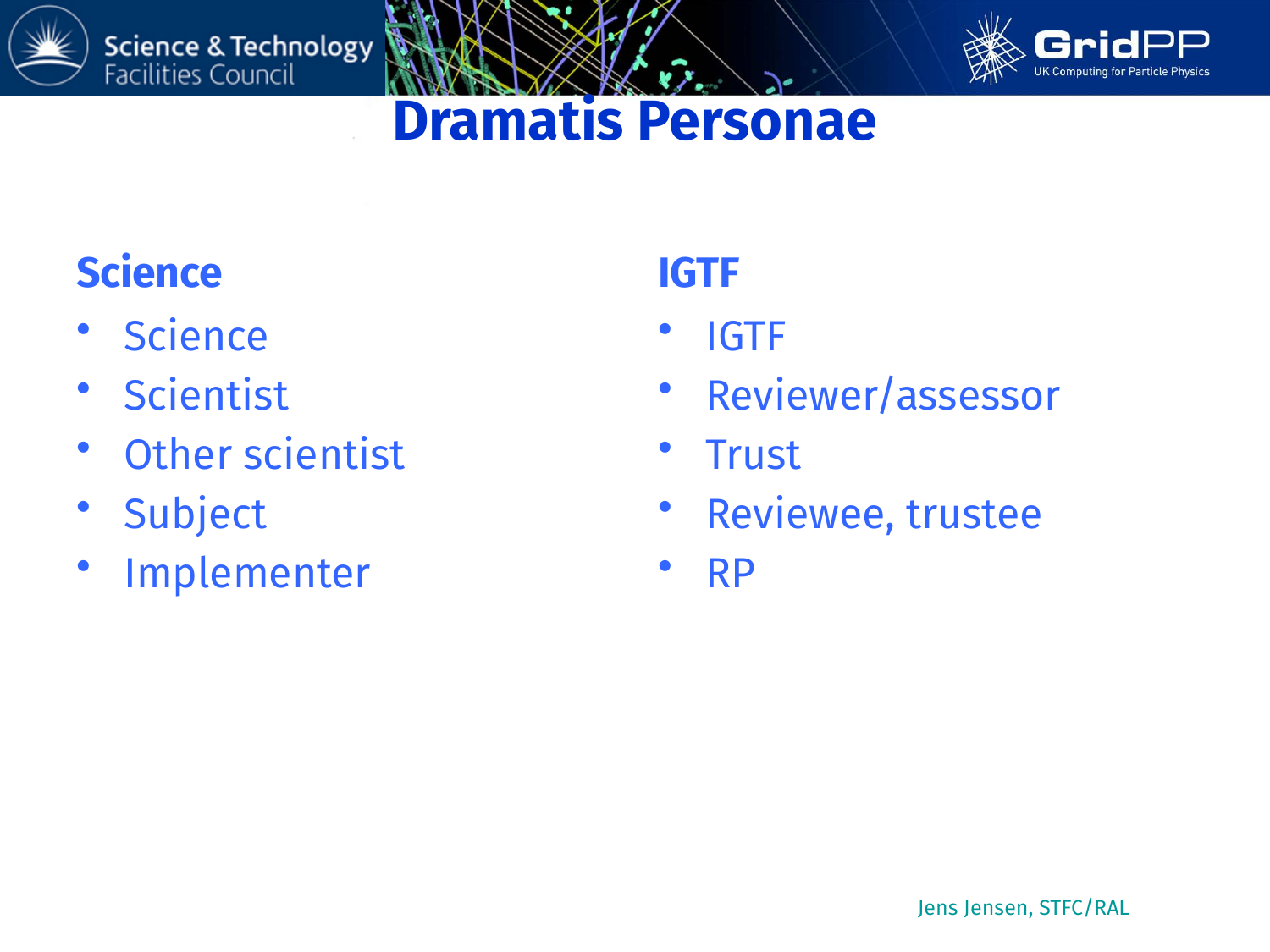

# Dramatis Personae
Science
IGTF
Science
Scientist
Other scientist
Subject
Implementer
IGTF
Reviewer/assessor
Trust
Reviewee, trustee
RP